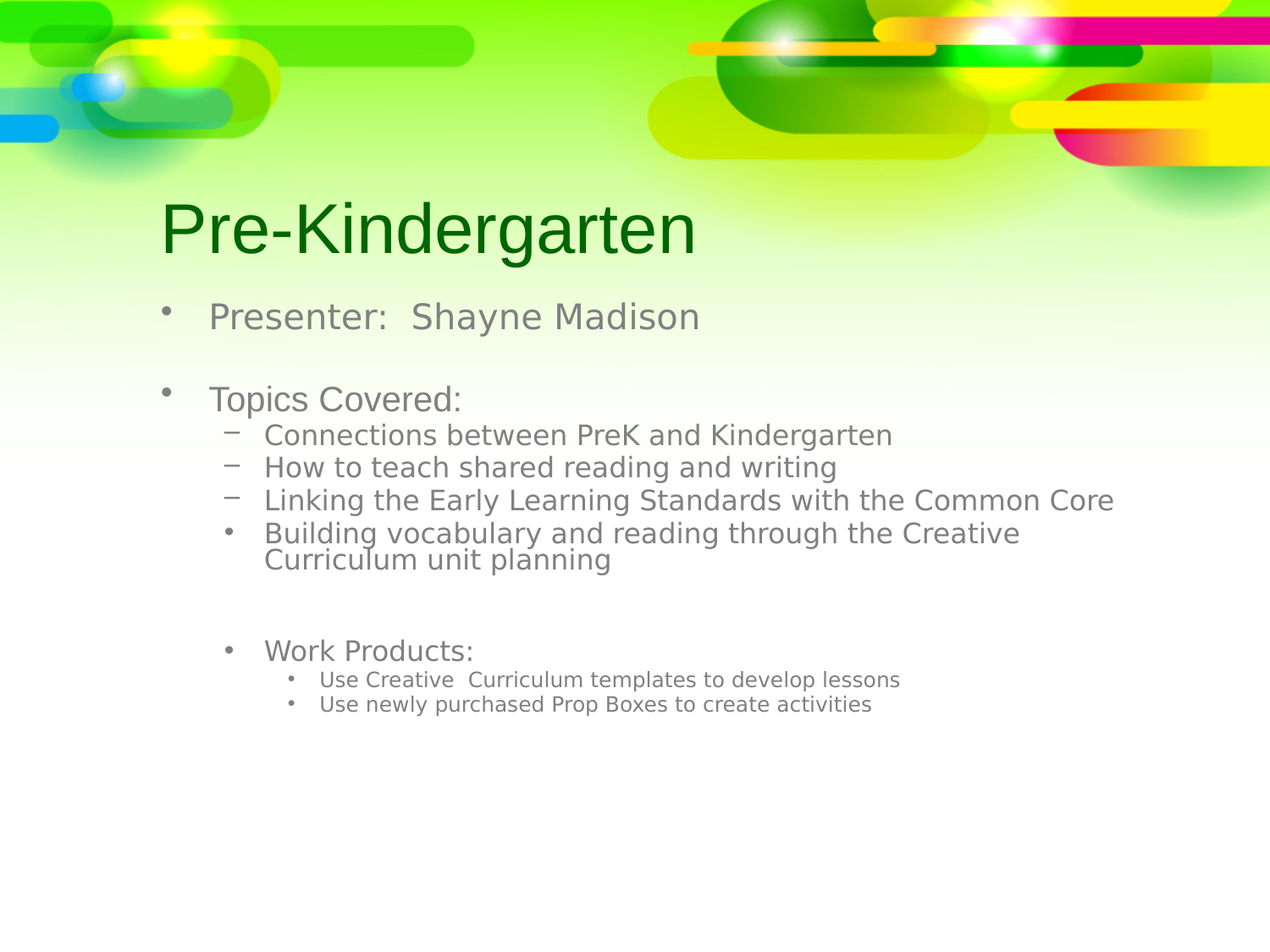

# Pre-Kindergarten
Presenter:  Shayne Madison

Topics Covered:
Connections between PreK and Kindergarten
How to teach shared reading and writing
Linking the Early Learning Standards with the Common Core
Building vocabulary and reading through the Creative Curriculum unit planning

Work Products:
Use Creative  Curriculum templates to develop lessons
Use newly purchased Prop Boxes to create activities